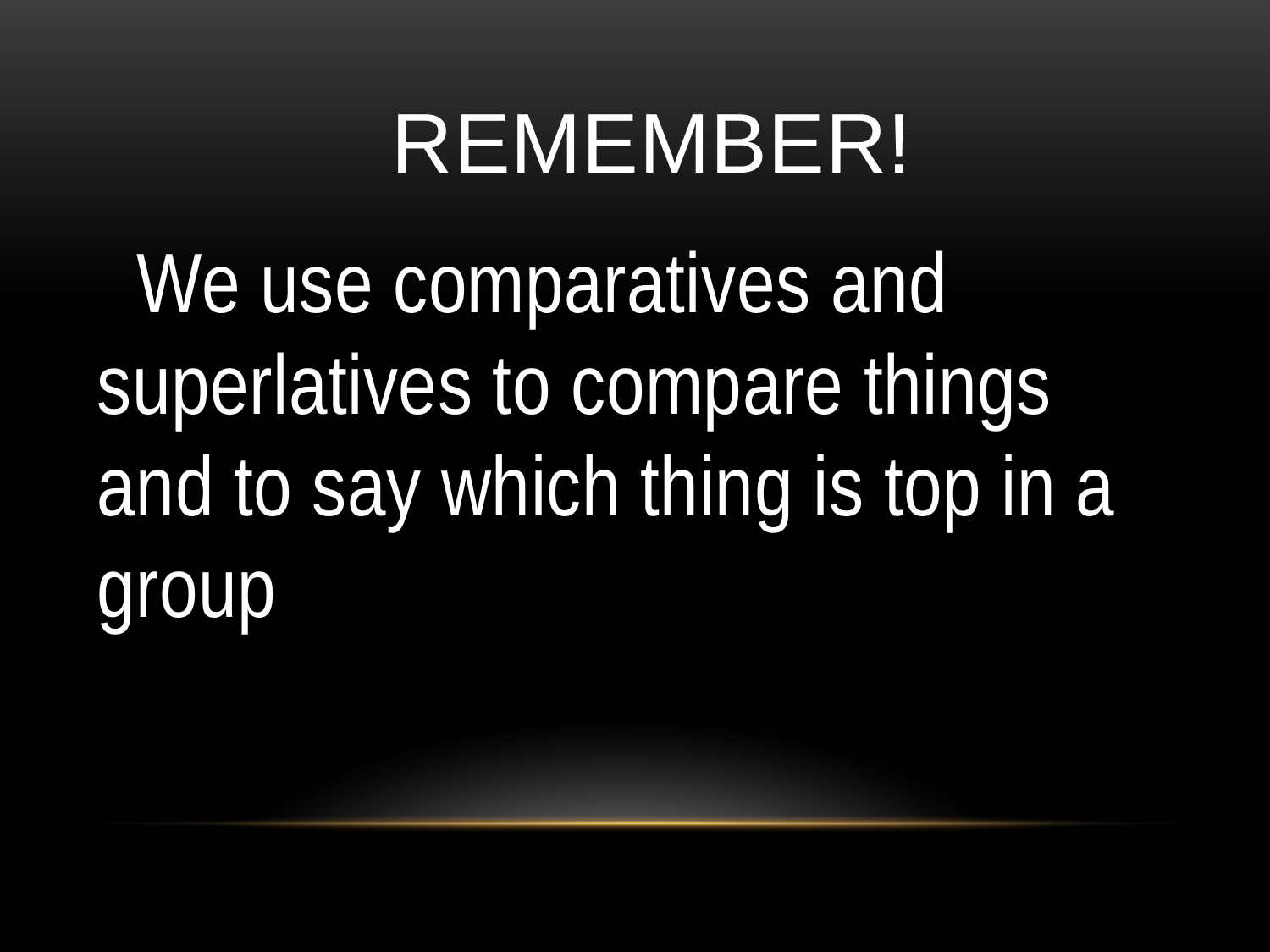

# Remember!
  We use comparatives and superlatives to compare things and to say which thing is top in a group